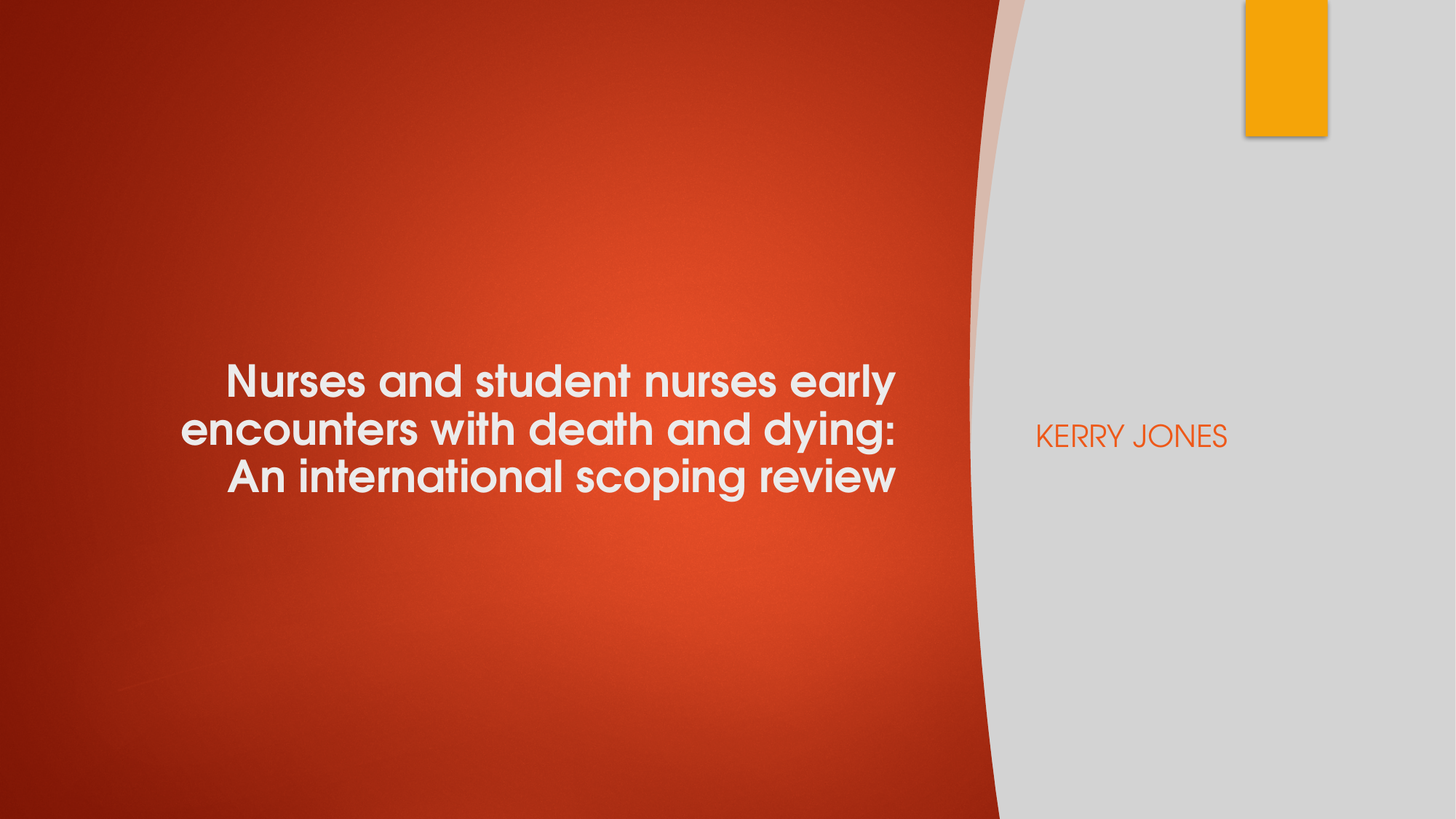

# Nurses and student nurses early encounters with death and dying: An international scoping review

Kerry Jones